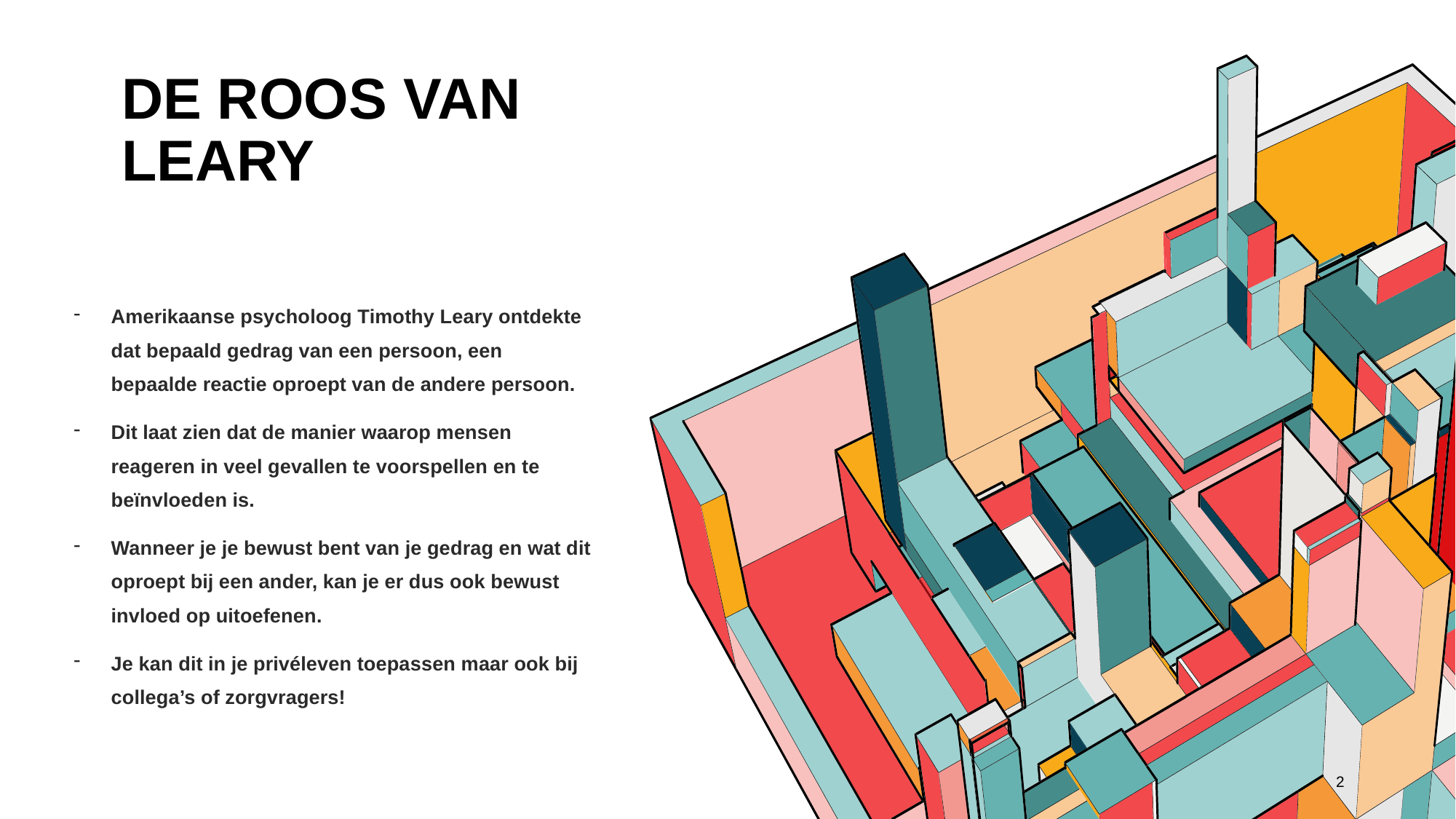

# De roos van leary
Amerikaanse psycholoog Timothy Leary ontdekte dat bepaald gedrag van een persoon, een bepaalde reactie oproept van de andere persoon.
Dit laat zien dat de manier waarop mensen reageren in veel gevallen te voorspellen en te beïnvloeden is.
Wanneer je je bewust bent van je gedrag en wat dit oproept bij een ander, kan je er dus ook bewust invloed op uitoefenen.
Je kan dit in je privéleven toepassen maar ook bij collega’s of zorgvragers!

2